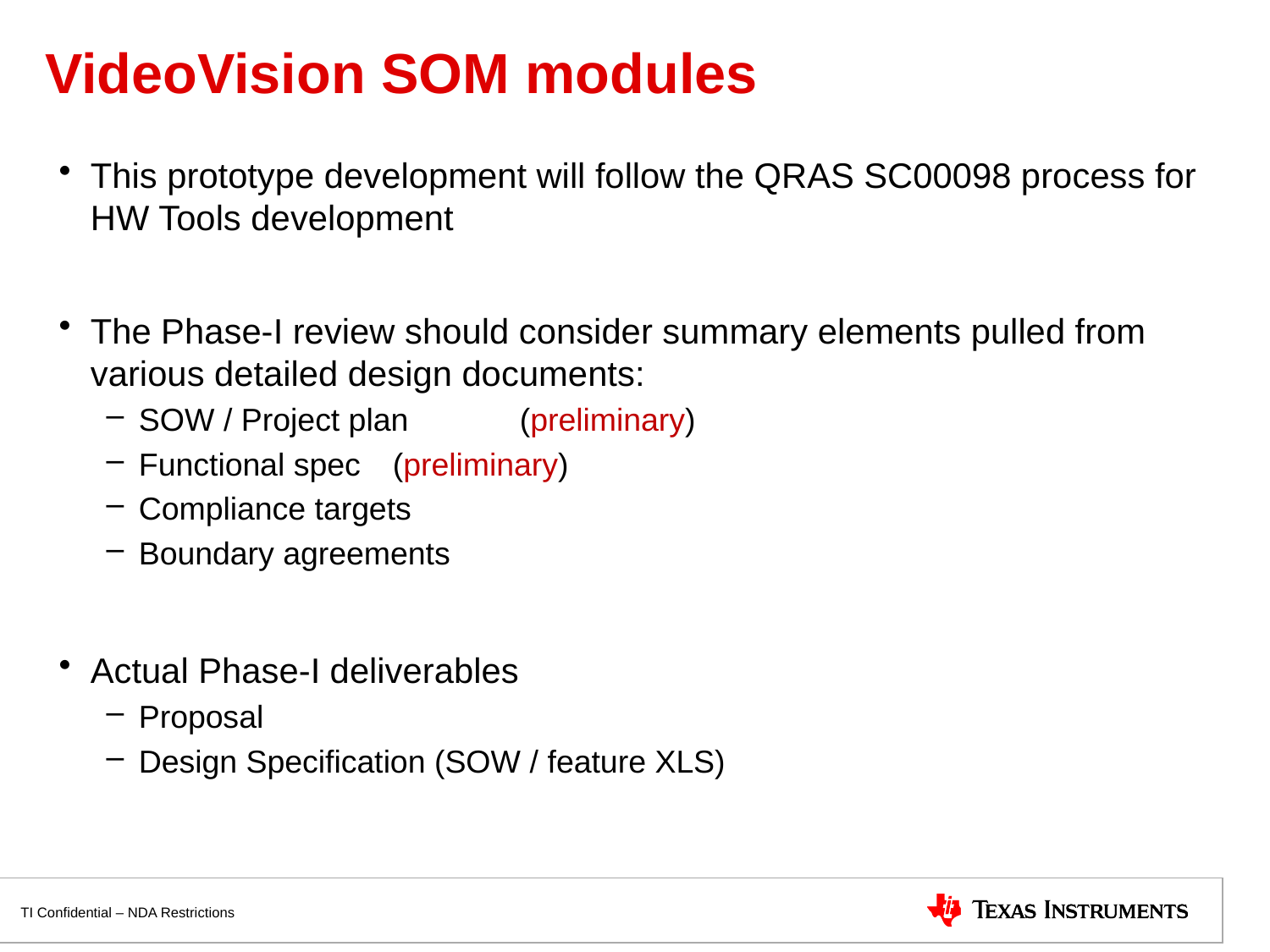

# VideoVision SOM modules
This prototype development will follow the QRAS SC00098 process for HW Tools development

The Phase-I review should consider summary elements pulled from various detailed design documents:
SOW / Project plan 	(preliminary)
Functional spec 	(preliminary)
Compliance targets
Boundary agreements

Actual Phase-I deliverables
Proposal
Design Specification (SOW / feature XLS)